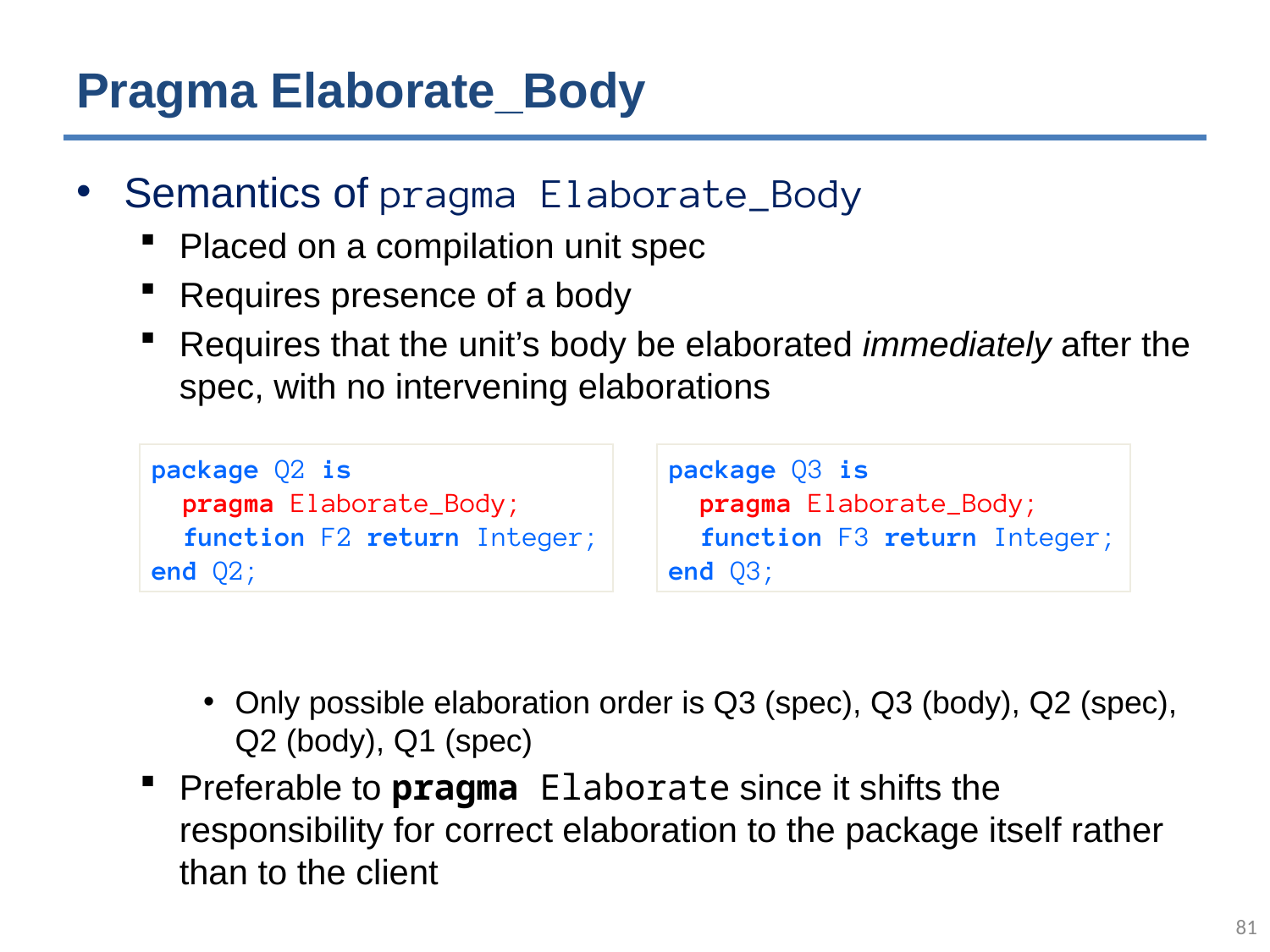

# Pragma Elaborate_Body
Semantics of pragma Elaborate_Body
Placed on a compilation unit spec
Requires presence of a body
Requires that the unit’s body be elaborated immediately after the spec, with no intervening elaborations

Only possible elaboration order is Q3 (spec), Q3 (body), Q2 (spec), Q2 (body), Q1 (spec)
Preferable to pragma Elaborate since it shifts the responsibility for correct elaboration to the package itself rather than to the client

package Q2 is
  pragma Elaborate_Body;
  function F2 return Integer;
end Q2;
package Q3 is
  pragma Elaborate_Body;
  function F3 return Integer;
end Q3;
81